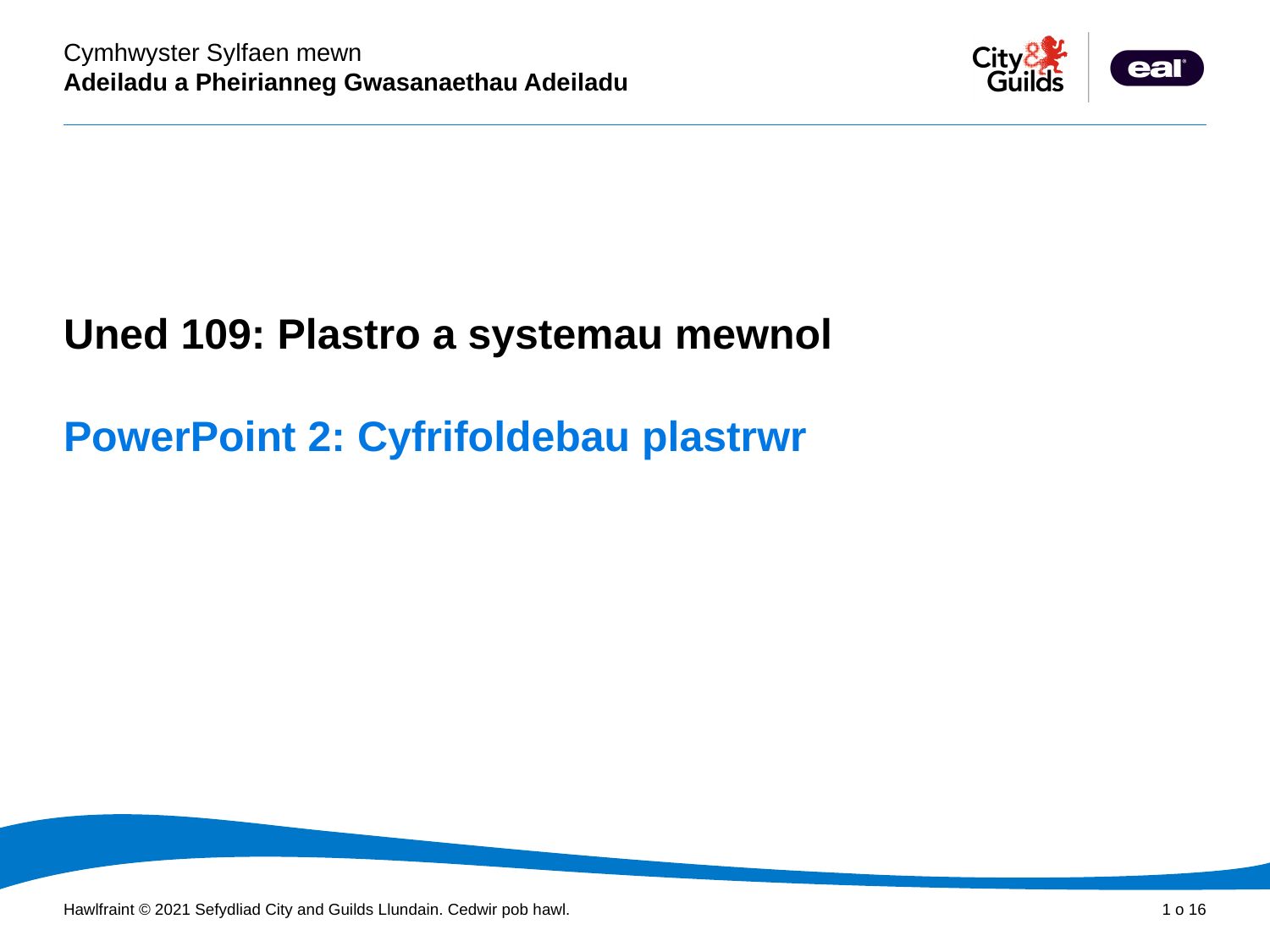

Cyflwyniad PowerPoint
Uned 109: Plastro a systemau mewnol
# PowerPoint 2: Cyfrifoldebau plastrwr